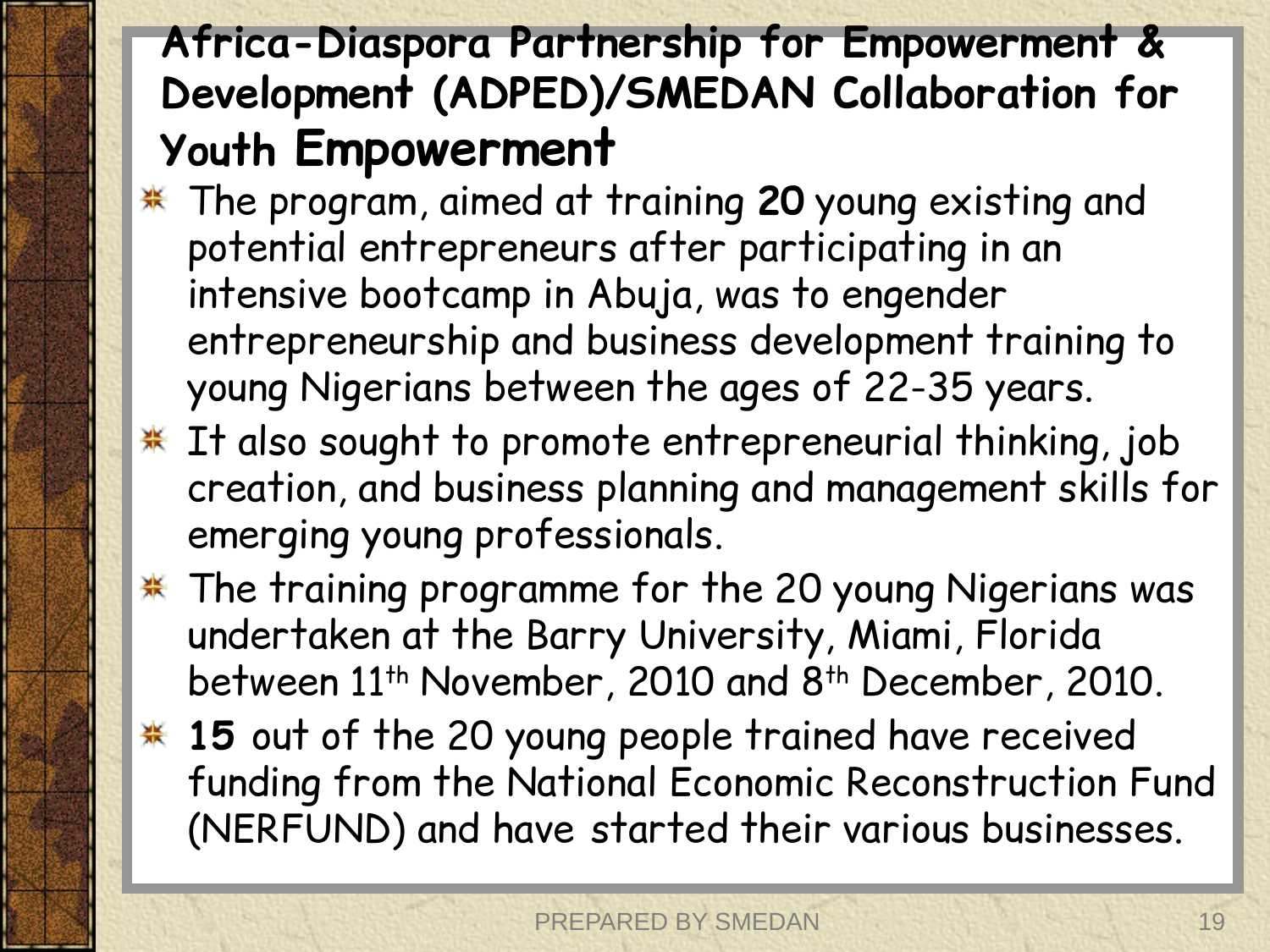

# Africa-Diaspora Partnership for Empowerment & Development (ADPED)/SMEDAN Collaboration for Youth Empowerment
The program, aimed at training 20 young existing and potential entrepreneurs after participating in an intensive bootcamp in Abuja, was to engender entrepreneurship and business development training to young Nigerians between the ages of 22-35 years.
It also sought to promote entrepreneurial thinking, job creation, and business planning and management skills for emerging young professionals.
The training programme for the 20 young Nigerians was undertaken at the Barry University, Miami, Florida between 11th November, 2010 and 8th December, 2010.
15 out of the 20 young people trained have received funding from the National Economic Reconstruction Fund (NERFUND) and have started their various businesses.

PREPARED BY SMEDAN
19